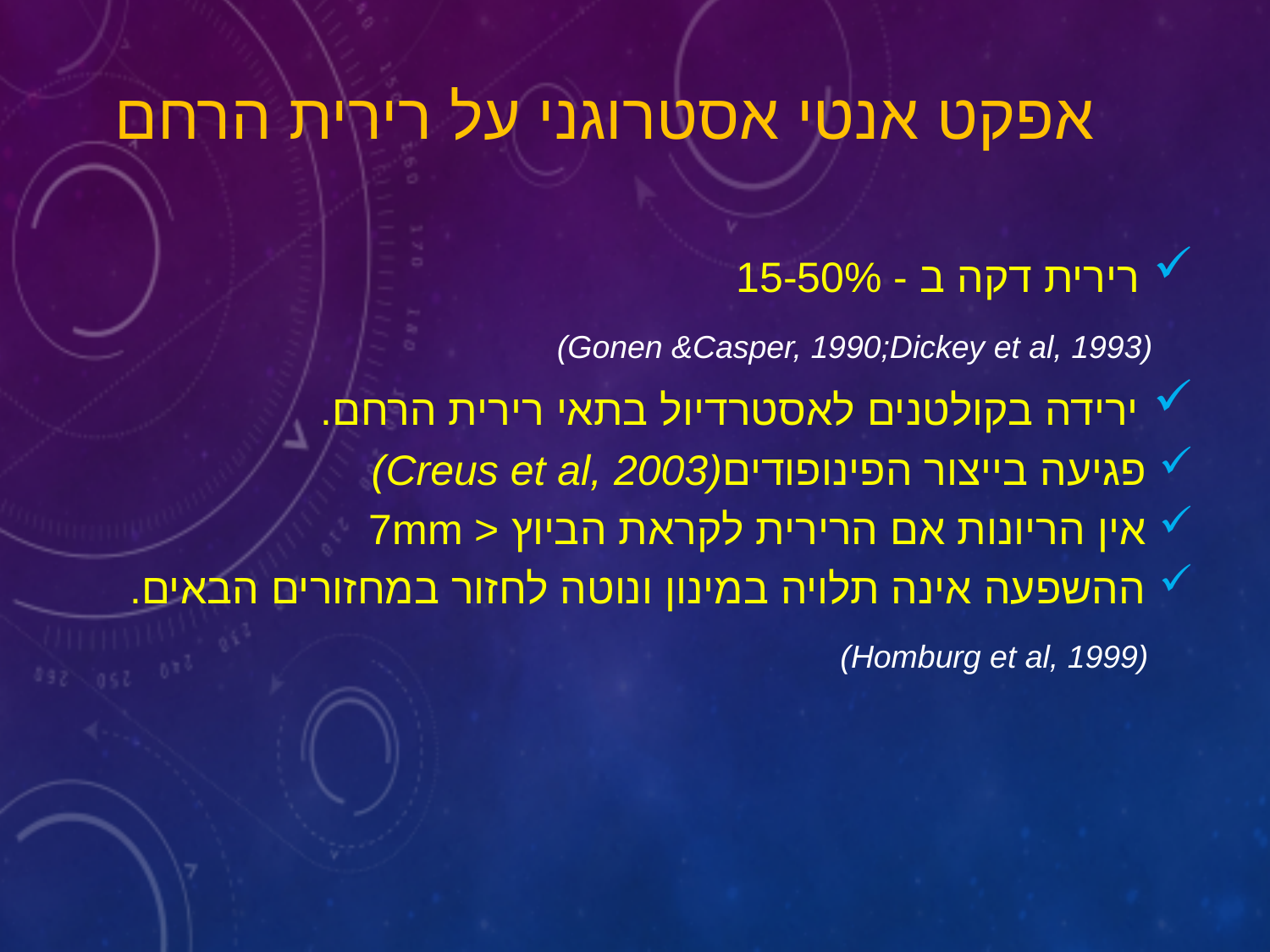

# אפקט אנטי אסטרוגני על רירית הרחם
 רירית דקה ב - 15-50%
   (Gonen &Casper, 1990;Dickey et al, 1993)
 ירידה בקולטנים לאסטרדיול בתאי רירית הרחם.
 פגיעה בייצור הפינופודים(Creus et al, 2003)
 אין הריונות אם הרירית לקראת הביוץ < 7mm
 ההשפעה אינה תלויה במינון ונוטה לחזור במחזורים הבאים.
                                                      (Homburg et al, 1999)